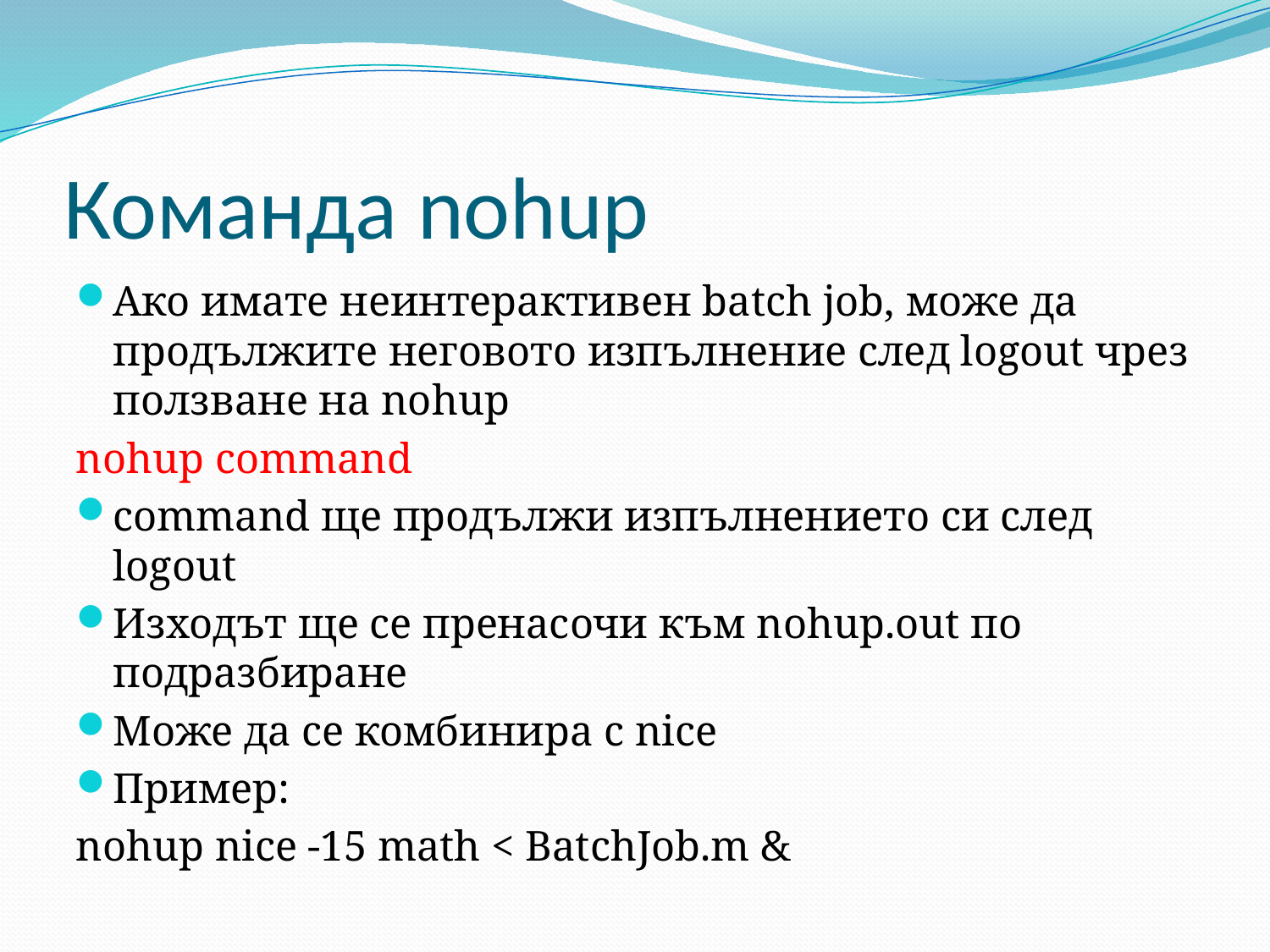

# Команда nohup
Ако имате неинтерактивен batch job, може да продължите неговото изпълнение след logout чрез ползване на nohup
nohup command
command ще продължи изпълнението си след logout
Изходът ще се пренасочи към nohup.out по подразбиране
Може да се комбинира с nice
Пример:
nohup nice -15 math < BatchJob.m &